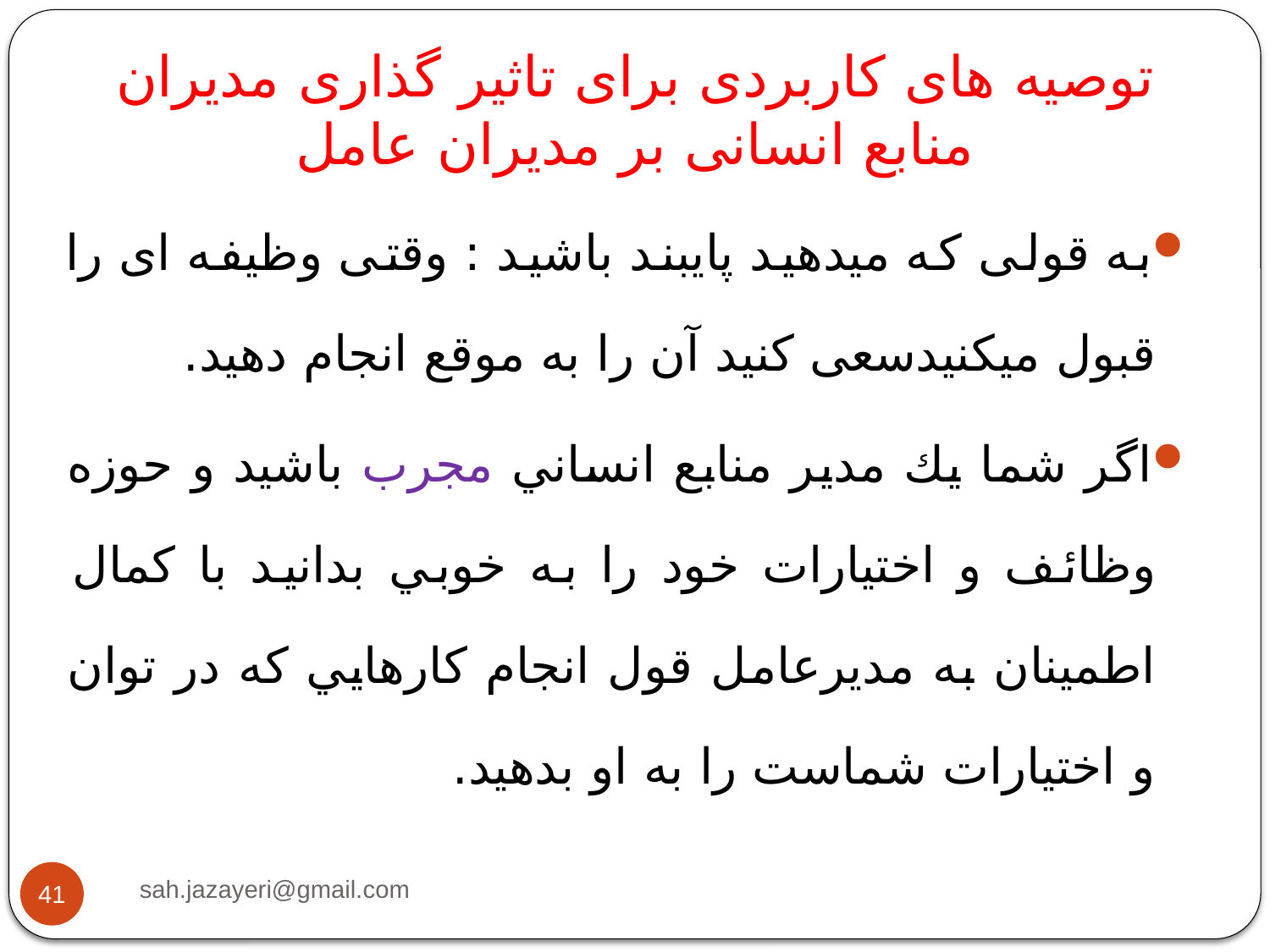

توصیه های کاربردی برای تاثیر گذاری مدیران منابع انسانی بر مدیران عامل
به قولی که می­دهید پایبند باشید : وقتی وظیفه ای را قبول می­کنیدسعی کنید آن را به موقع انجام دهید.
اگر شما يك مدير منابع انساني مجرب باشيد و حوزه وظائف و اختيارات خود را به خوبي بدانيد با كمال اطمينان به مديرعامل قول انجام كارهايي كه در توان و اختيارات شماست را به او بدهيد.
sah.jazayeri@gmail.com
41